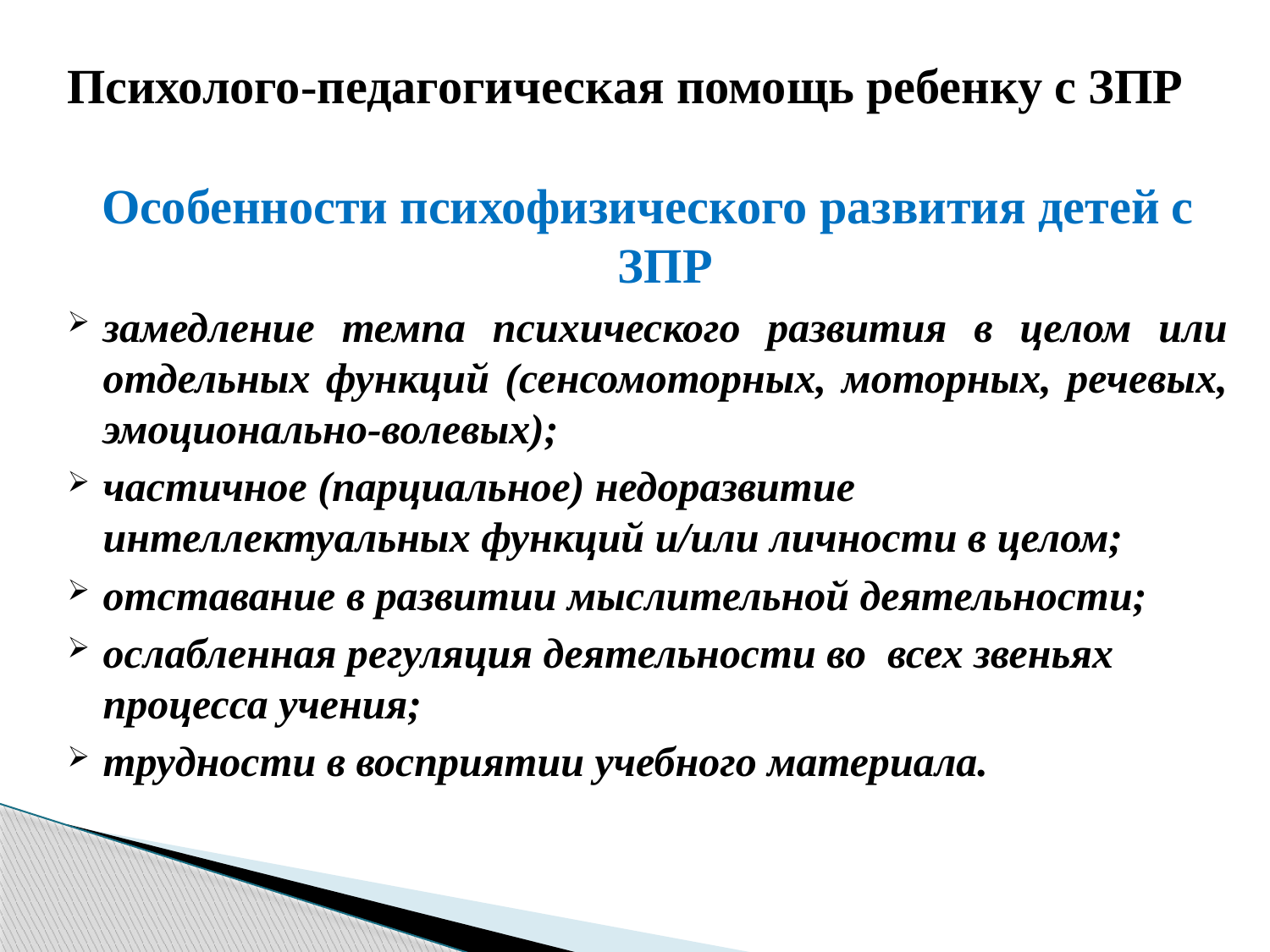

# Психолого-педагогическая помощь ребенку с ЗПР
Особенности психофизического развития детей с ЗПР
замедление темпа психического развития в целом или отдельных функций (сенсомоторных, моторных, речевых, эмоционально-волевых);
частичное (парциальное) недоразвитие интеллектуальных функций и/или личности в целом;
отставание в развитии мыслительной деятельности;
ослабленная регуляция деятельности во  всех звеньях процесса учения;
трудности в восприятии учебного материала.